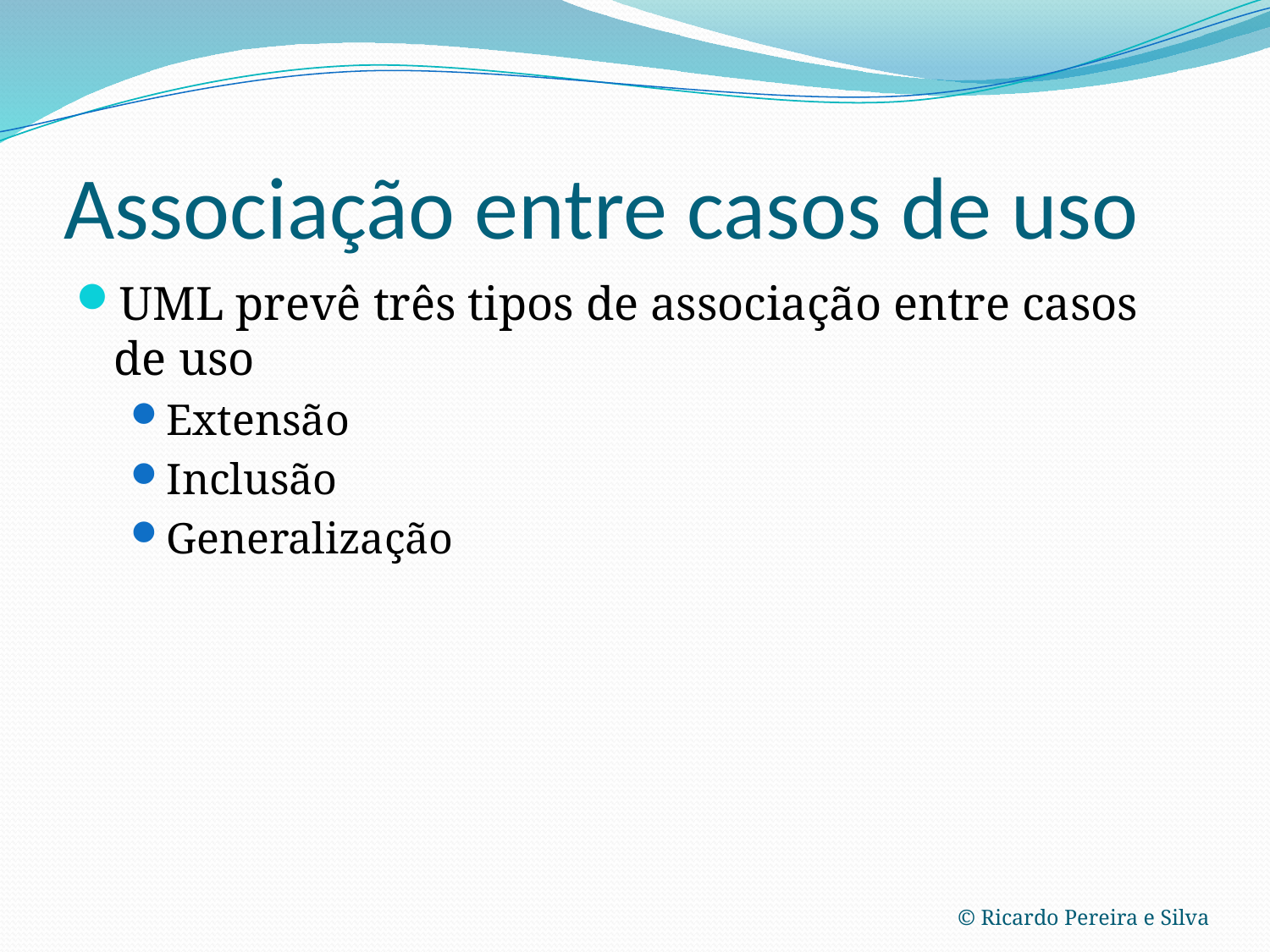

# Associação entre casos de uso
UML prevê três tipos de associação entre casos de uso
Extensão
Inclusão
Generalização
© Ricardo Pereira e Silva